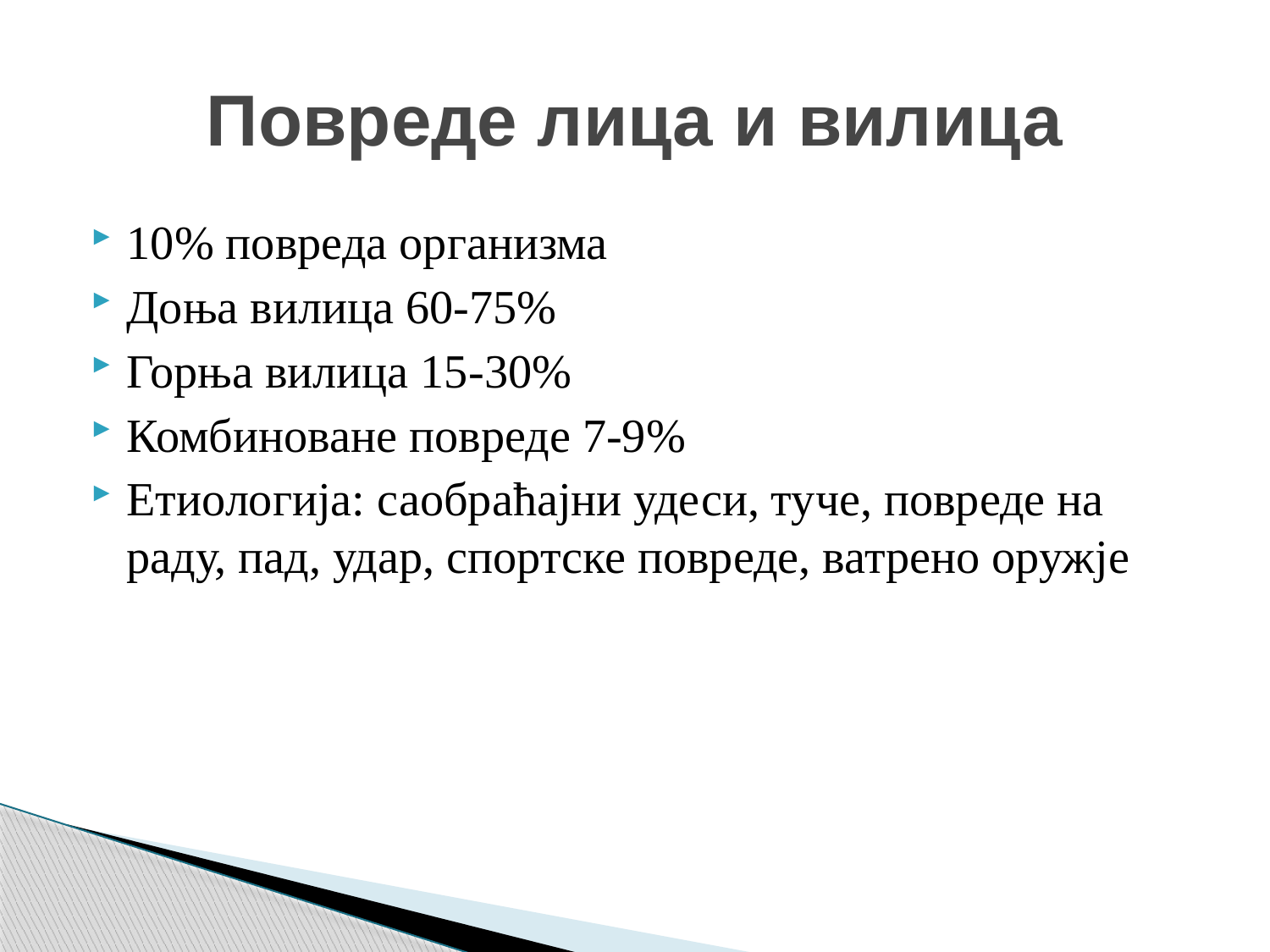

# Повреде лица и вилица
10% повреда организма
Доња вилица 60-75%
Горња вилица 15-30%
Комбиноване повреде 7-9%
Етиологија: саобраћајни удеси, туче, повреде на раду, пад, удар, спортске повреде, ватрено оружје